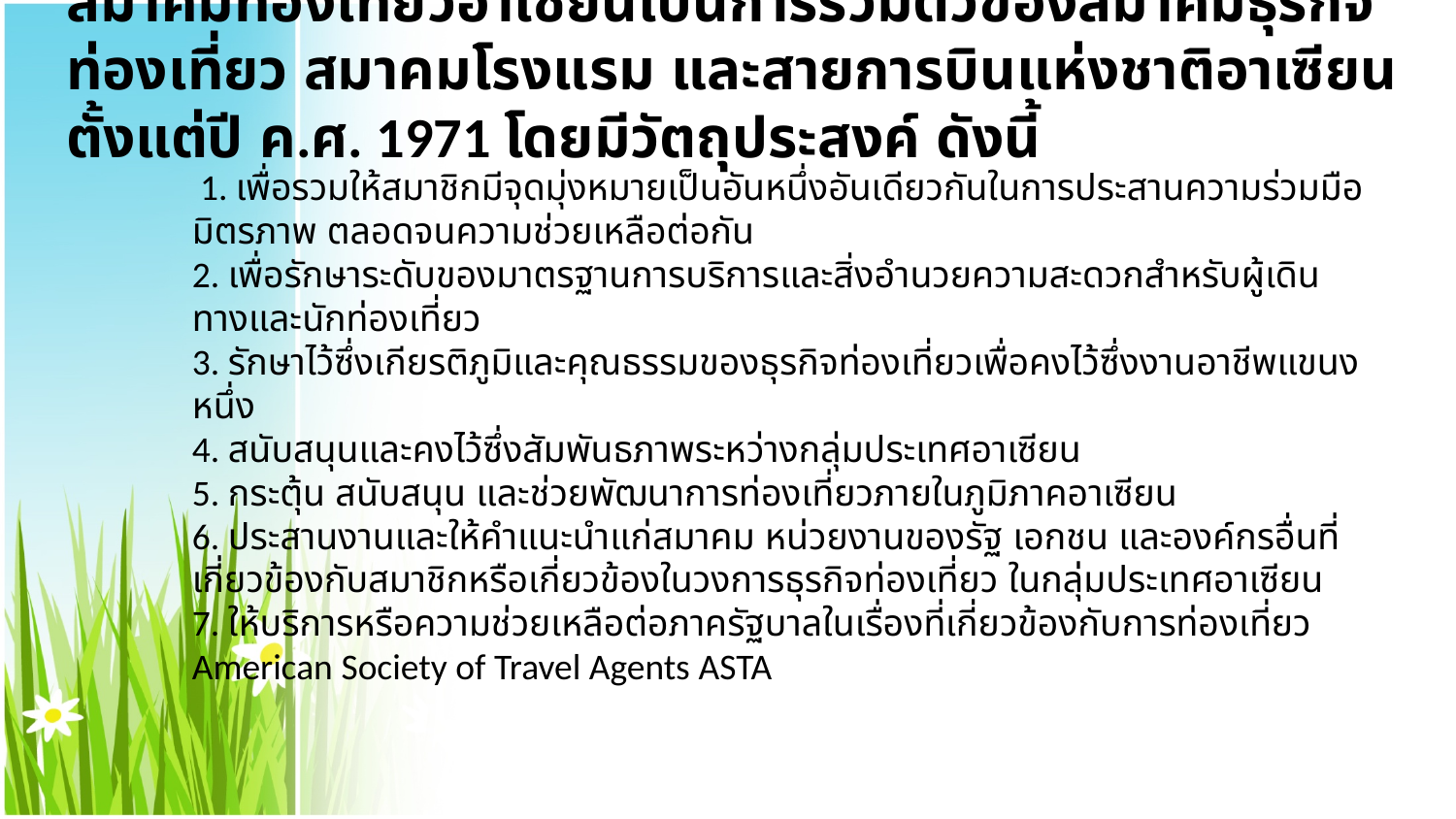

# สมาคมท่องเที่ยวอาเซียนเป็นการรวมตัวของสมาคมธุรกิจท่องเที่ยว สมาคมโรงแรม และสายการบินแห่งชาติอาเซียน ตั้งแต่ปี ค.ศ. 1971 โดยมีวัตถุประสงค์ ดังนี้
 1. เพื่อรวมให้สมาชิกมีจุดมุ่งหมายเป็นอันหนึ่งอันเดียวกันในการประสานความร่วมมือ มิตรภาพ ตลอดจนความช่วยเหลือต่อกัน
2. เพื่อรักษาระดับของมาตรฐานการบริการและสิ่งอำนวยความสะดวกสำหรับผู้เดินทางและนักท่องเที่ยว
3. รักษาไว้ซึ่งเกียรติภูมิและคุณธรรมของธุรกิจท่องเที่ยวเพื่อคงไว้ซึ่งงานอาชีพแขนงหนึ่ง
4. สนับสนุนและคงไว้ซึ่งสัมพันธภาพระหว่างกลุ่มประเทศอาเซียน
5. กระตุ้น สนับสนุน และช่วยพัฒนาการท่องเที่ยวภายในภูมิภาคอาเซียน
6. ประสานงานและให้คำแนะนำแก่สมาคม หน่วยงานของรัฐ เอกชน และองค์กรอื่นที่เกี่ยวข้องกับสมาชิกหรือเกี่ยวข้องในวงการธุรกิจท่องเที่ยว ในกลุ่มประเทศอาเซียน
7. ให้บริการหรือความช่วยเหลือต่อภาครัฐบาลในเรื่องที่เกี่ยวข้องกับการท่องเที่ยว American Society of Travel Agents ASTA